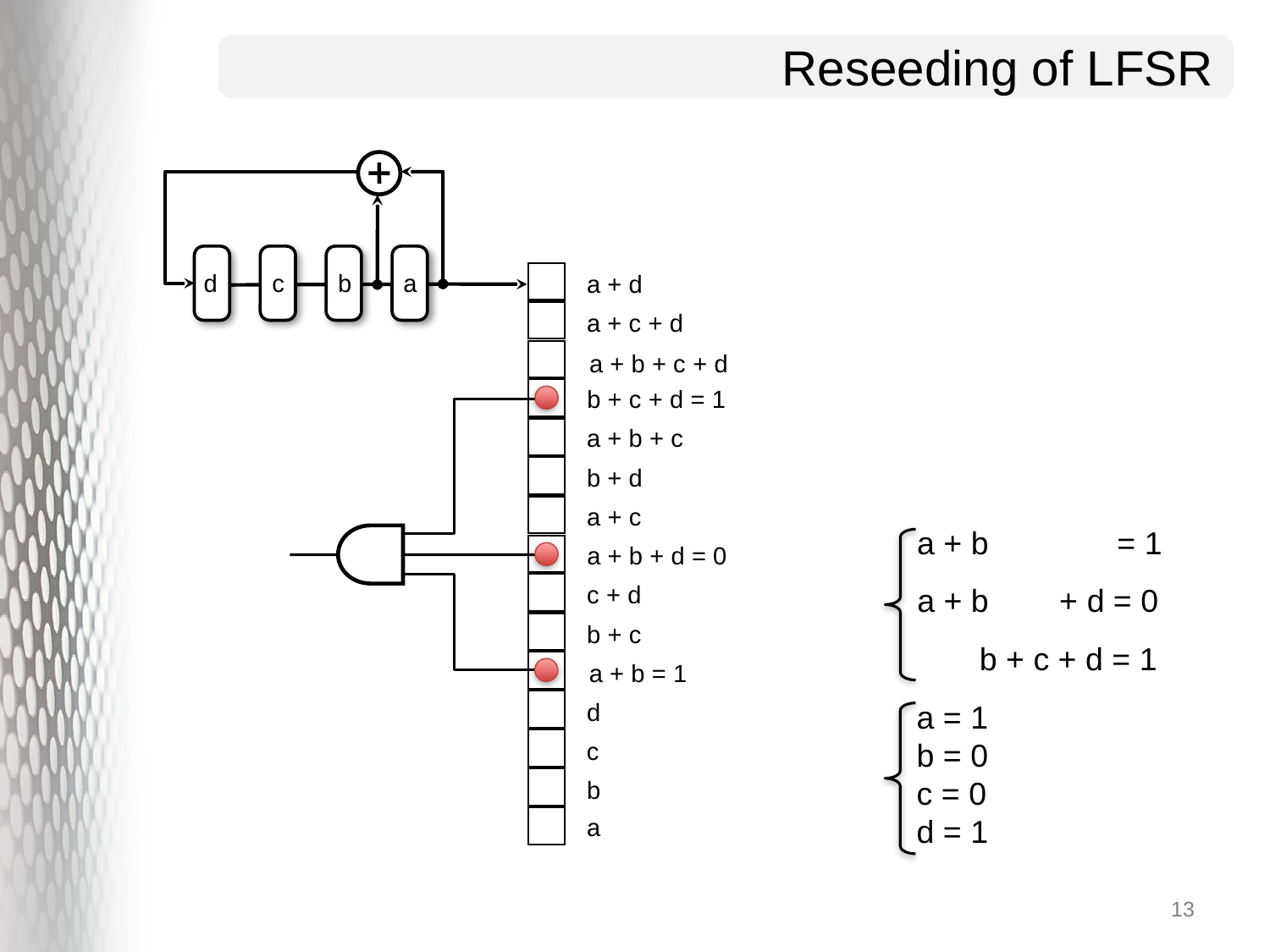

# Reseeding of LFSR

d
c
b
a
a + d

a + c + d
a + b + c + d
b + c + d = 1

a + b + c
b + d
a + c
a + b               = 1

a + b + d = 0

c + d

a + b        + d = 0
b + c
       b + c + d = 1
a + b = 1

d
a = 1
b = 0
c = 0
d = 1

c
b
a